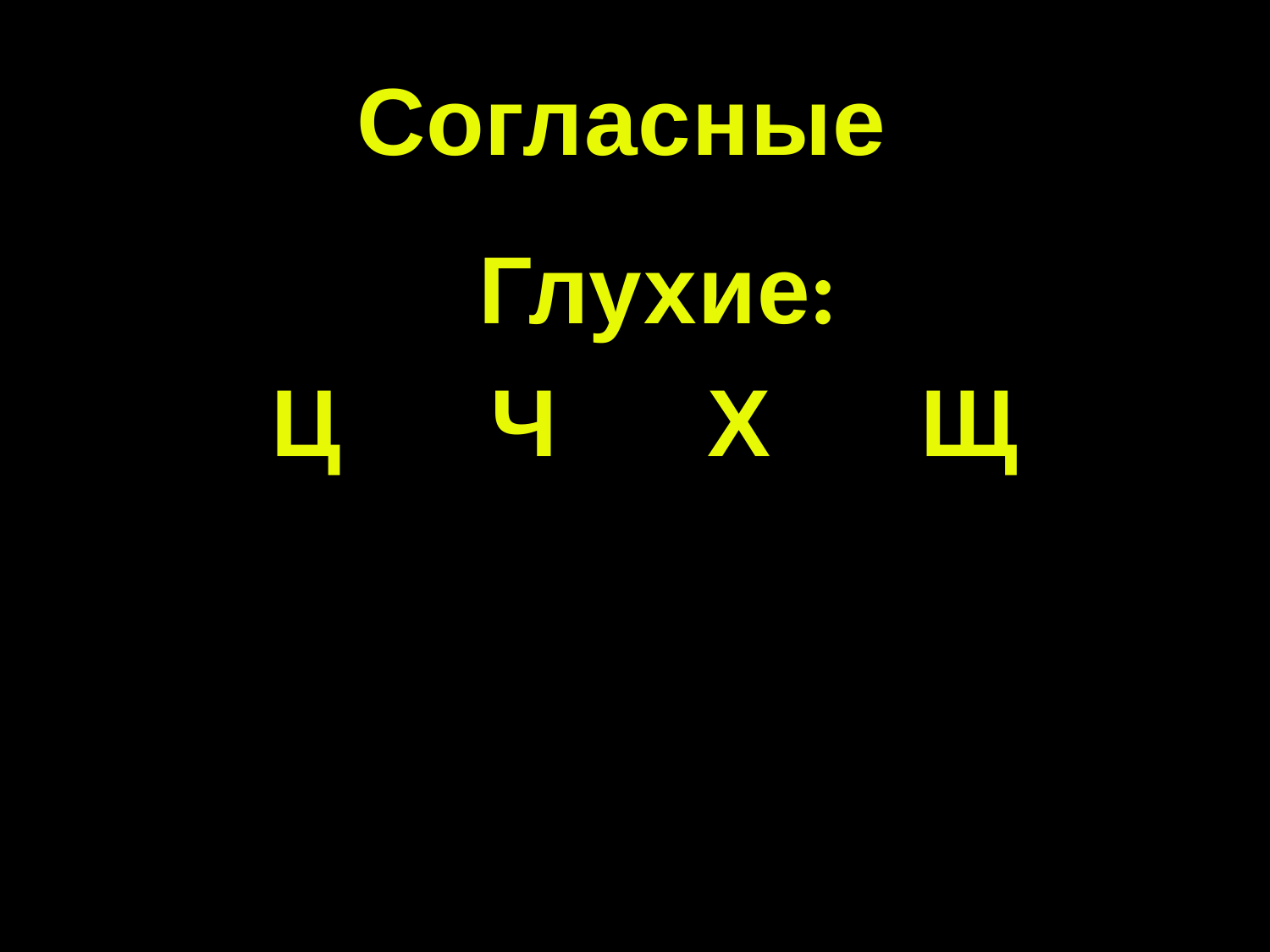

# Согласные
 Глухие:
Ц      Ч      Х      Щ